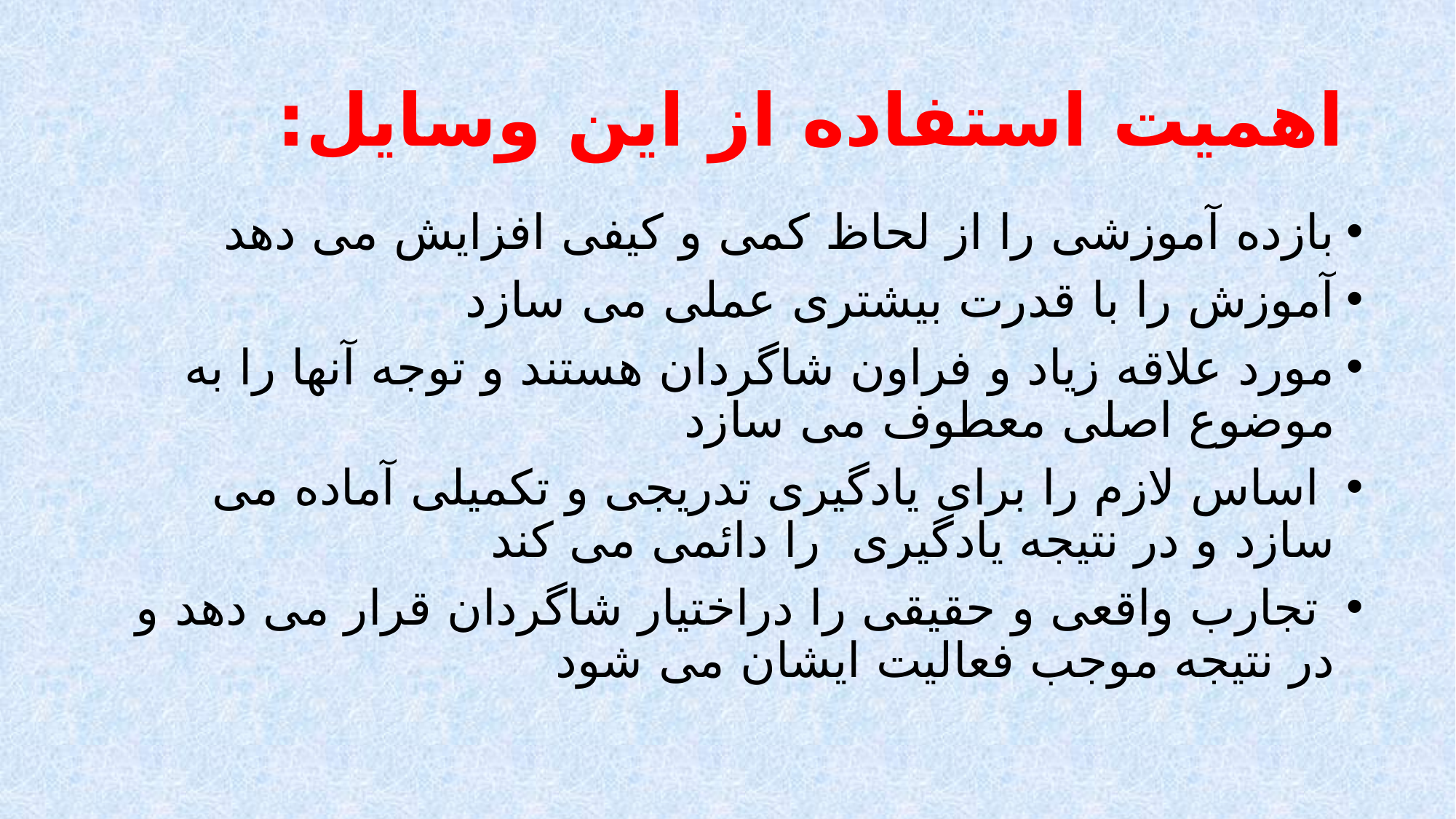

# اهمیت استفاده از این وسایل:
بازده آموزشی را از لحاظ کمی و کیفی افزایش می دهد
آموزش را با قدرت بیشتری عملی می سازد
مورد علاقه زیاد و فراون شاگردان هستند و توجه آنها را به موضوع اصلی معطوف می سازد
 اساس لازم را برای یادگیری تدریجی و تکمیلی آماده می سازد و در نتیجه یادگیری  را دائمی می کند
 تجارب واقعی و حقیقی را دراختیار شاگردان قرار می دهد و در نتیجه موجب فعالیت ایشان می شود